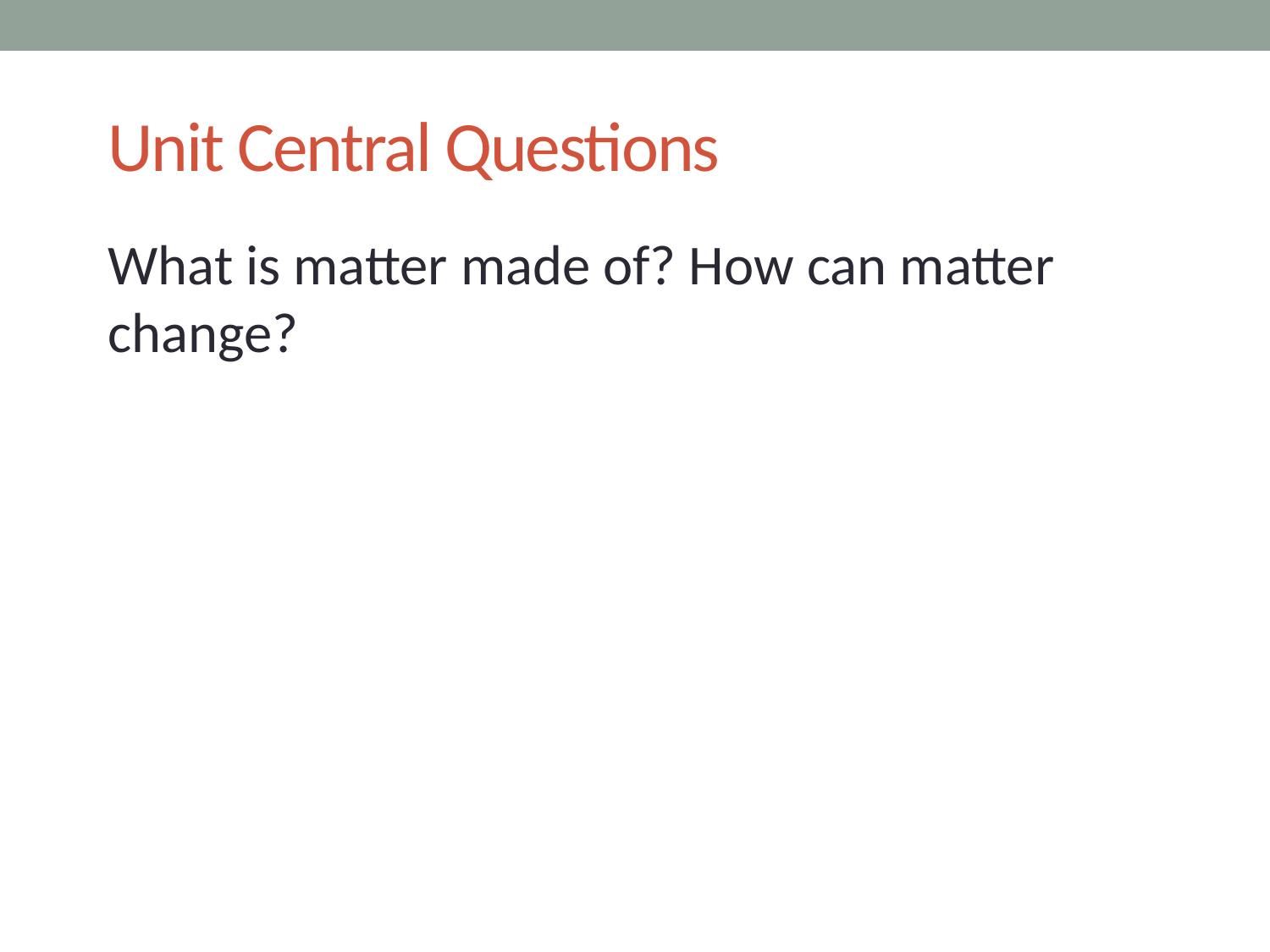

# Unit Central Questions
What is matter made of? How can matter change?